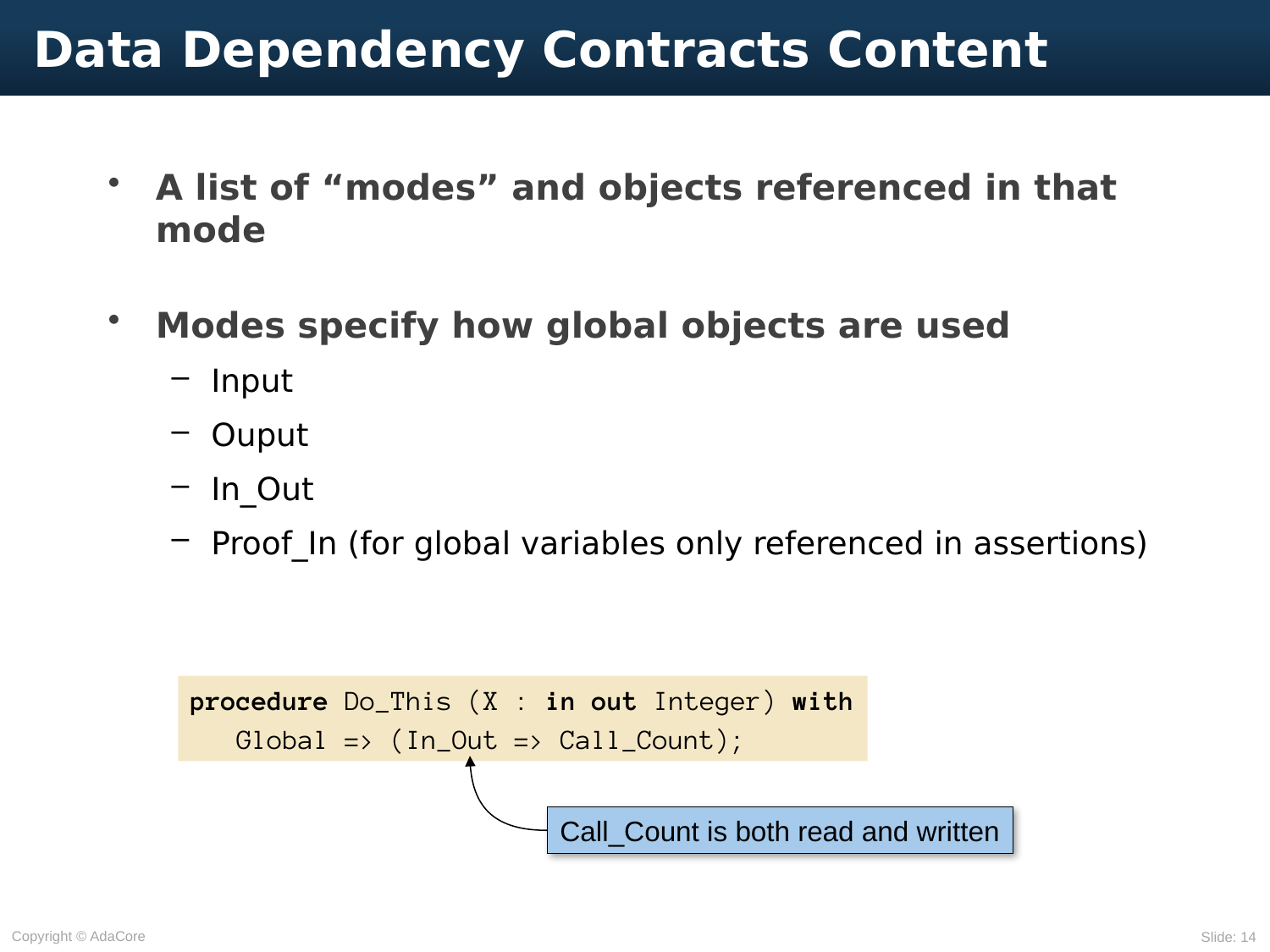

# Data Dependency Contracts Content
A list of “modes” and objects referenced in that mode
Modes specify how global objects are used
Input
Ouput
In_Out
Proof_In (for global variables only referenced in assertions)
procedure Do_This (X : in out Integer) with
   Global => (In_Out => Call_Count);

Call_Count is both read and written